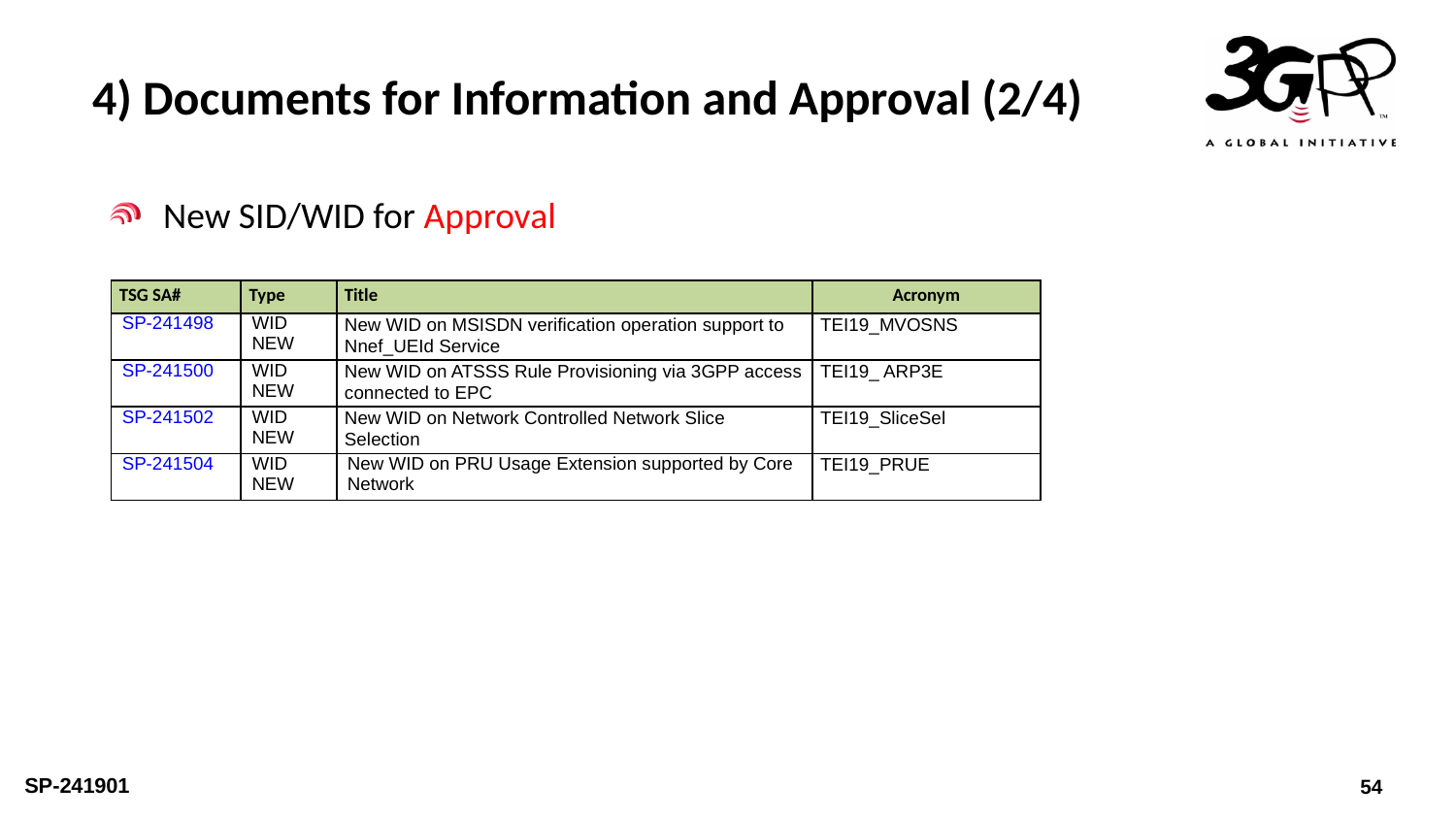

# 4) Documents for Information and Approval (2/4)
New SID/WID for Approval

| TSG SA# | Type | Title | Acronym |
| --- | --- | --- | --- |
| SP-241498 | WID NEW | New WID on MSISDN verification operation support to Nnef\_UEId Service | TEI19\_MVOSNS |
| SP-241500 | WID NEW | New WID on ATSSS Rule Provisioning via 3GPP access connected to EPC | TEI19\_ ARP3E |
| SP-241502 | WID NEW | New WID on Network Controlled Network Slice Selection | TEI19\_SliceSel |
| SP-241504 | WID NEW | New WID on PRU Usage Extension supported by Core Network | TEI19\_PRUE |